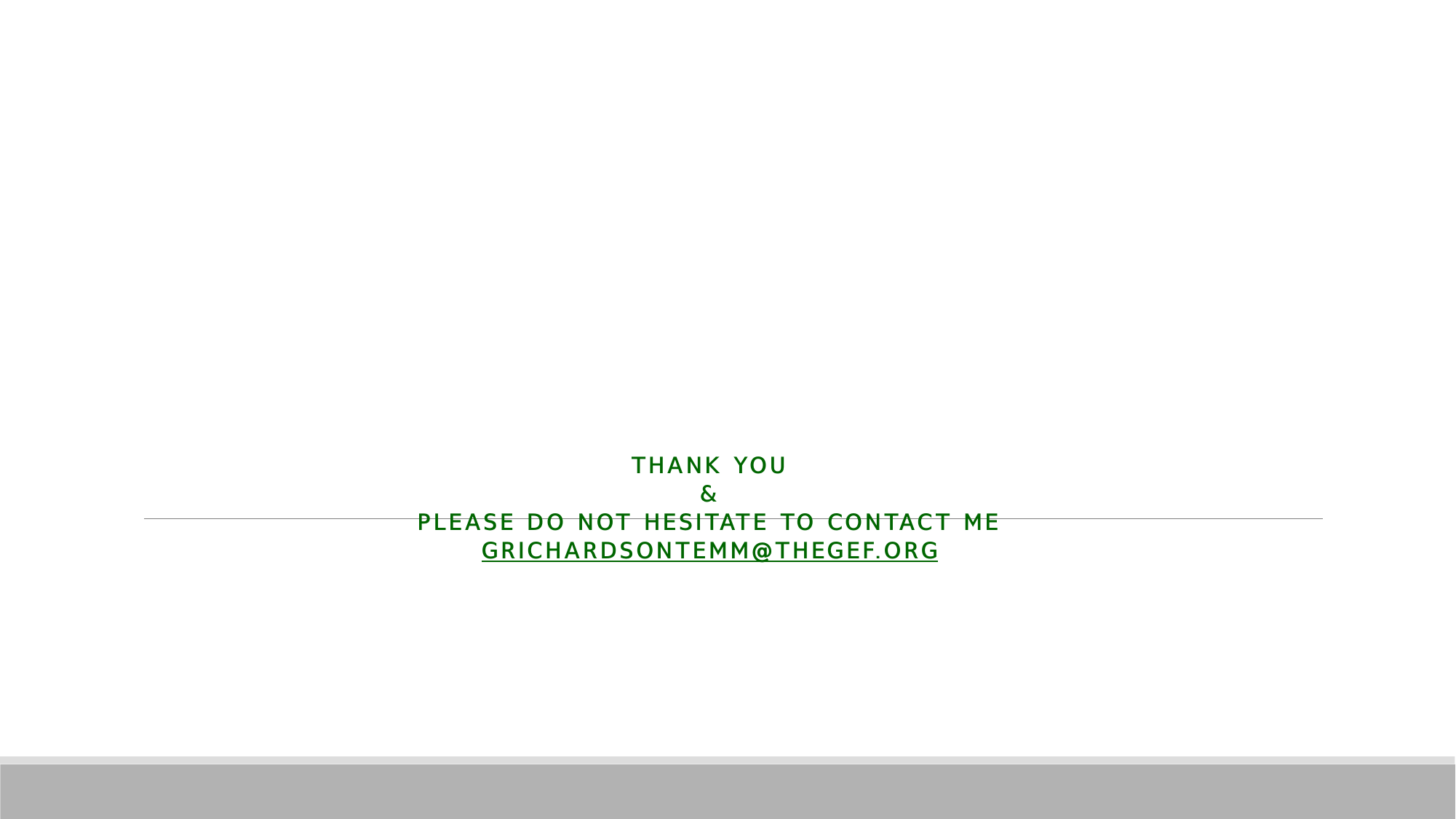

Thank you
&
please do not hesitate to contact me
grichardsontemm@thegef.org